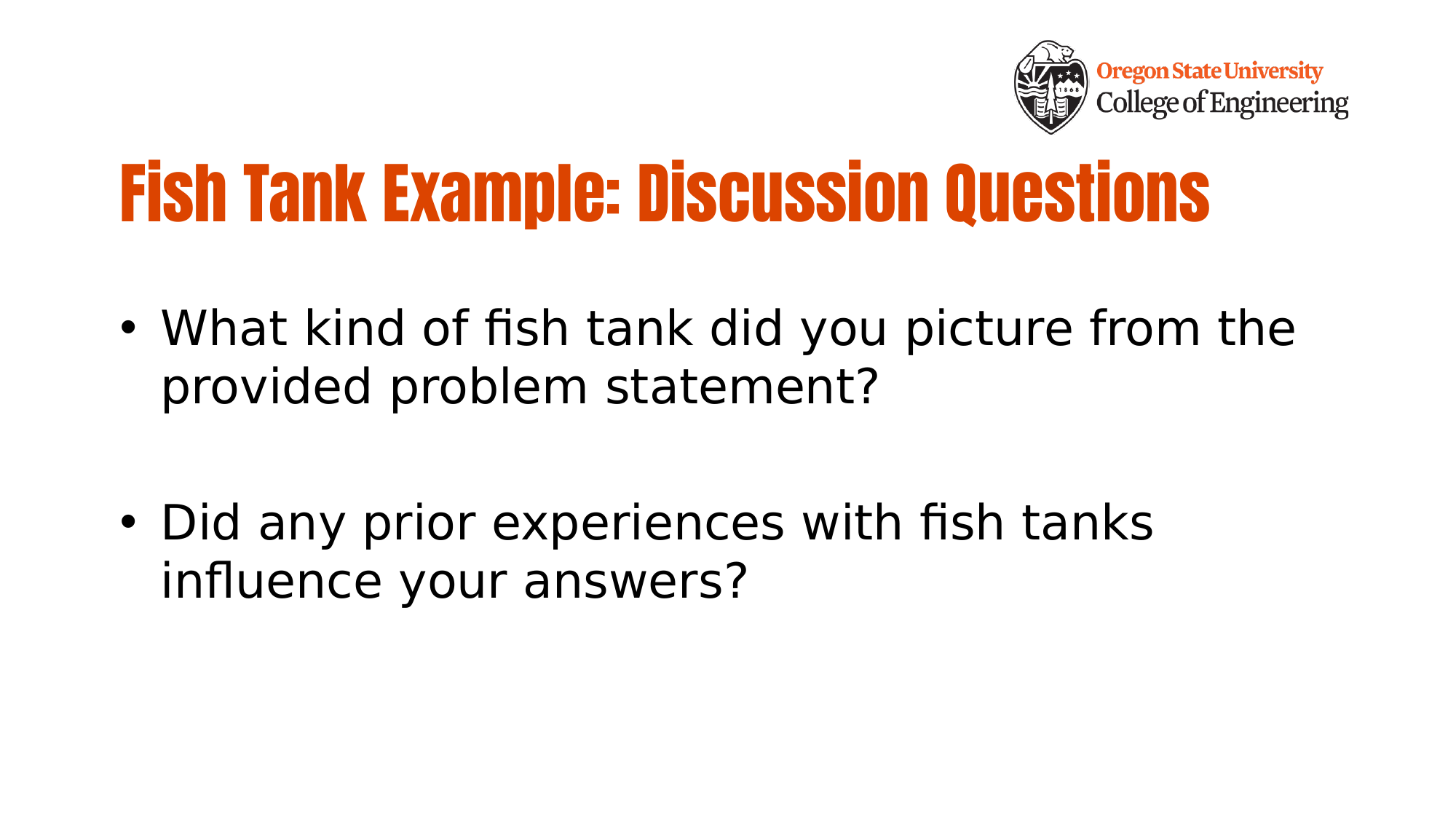

# Fish Tank Example: Discussion Questions
What kind of fish tank did you picture from the provided problem statement?

Did any prior experiences with fish tanks influence your answers?